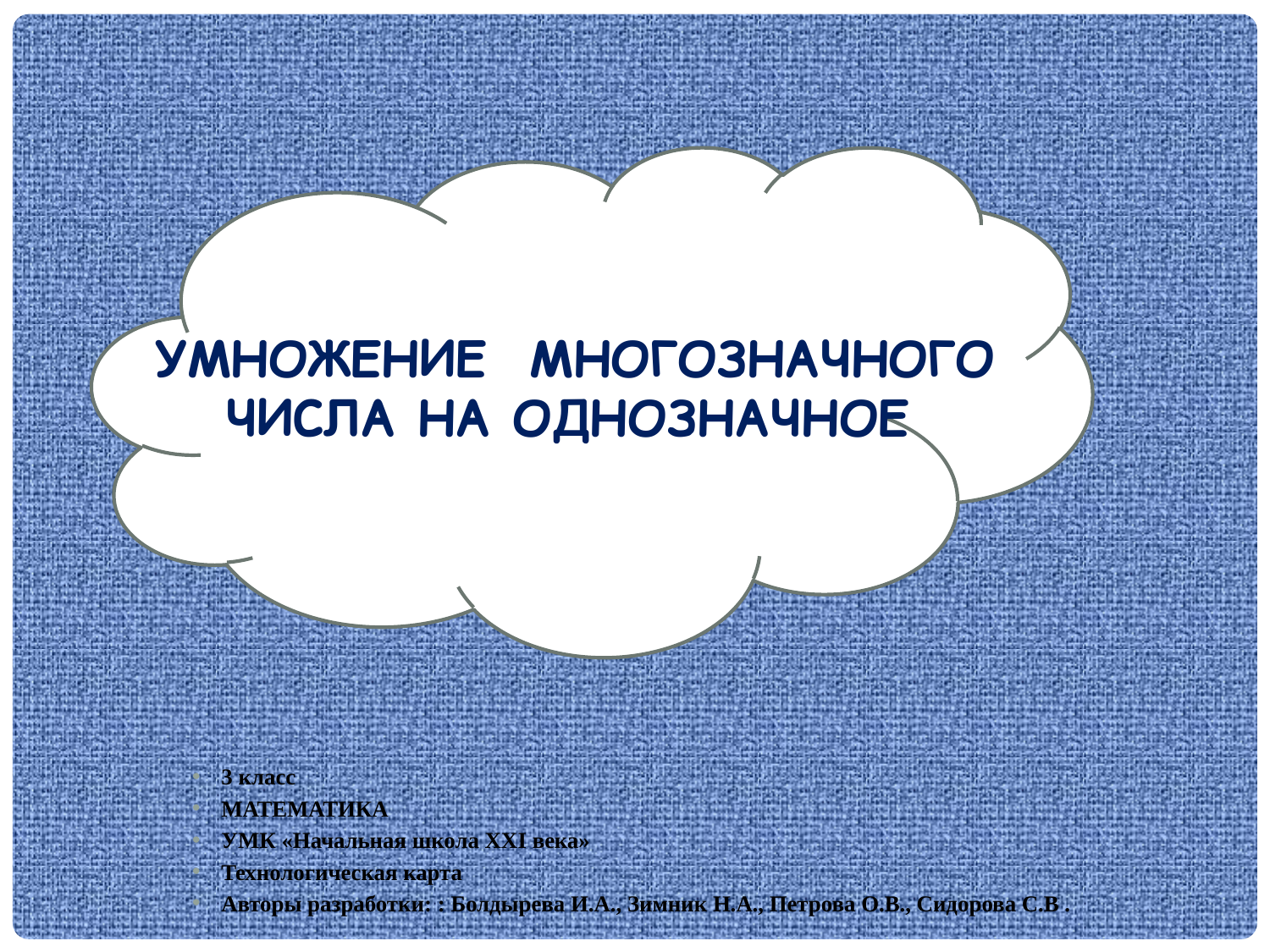

Умножение  многозначного числа на однозначное
3 класс
МАТЕМАТИКА
УМК «Начальная школа ХХI века»
Технологическая карта
Авторы разработки: : Болдырева И.А., Зимник Н.А., Петрова О.В., Сидорова С.В .